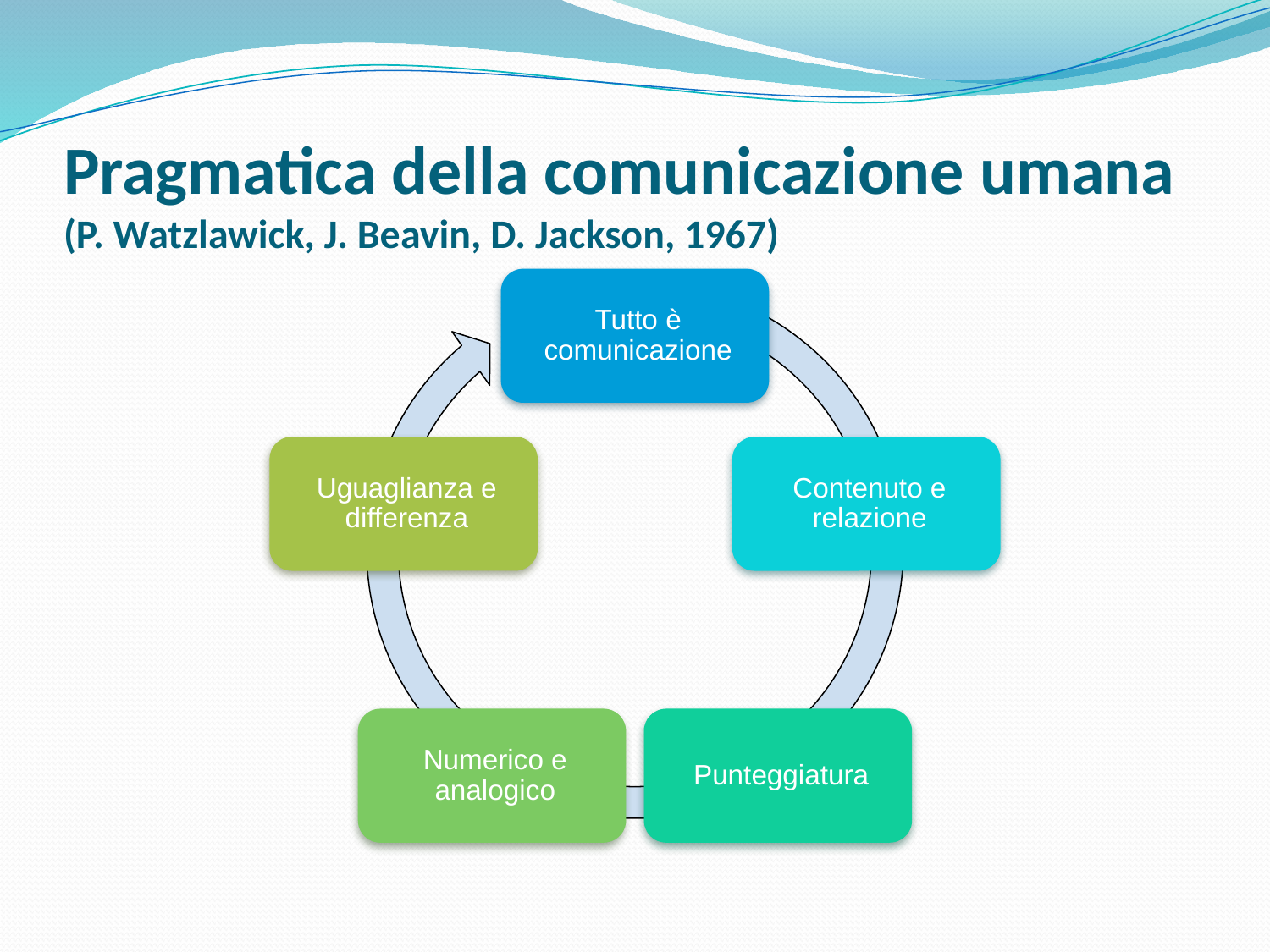

# Pragmatica della comunicazione umana (P. Watzlawick, J. Beavin, D. Jackson, 1967)
Tutto è comunicazione
Contenuto e relazione
Punteggiatura
Numerico e analogico
Uguaglianza e differenza